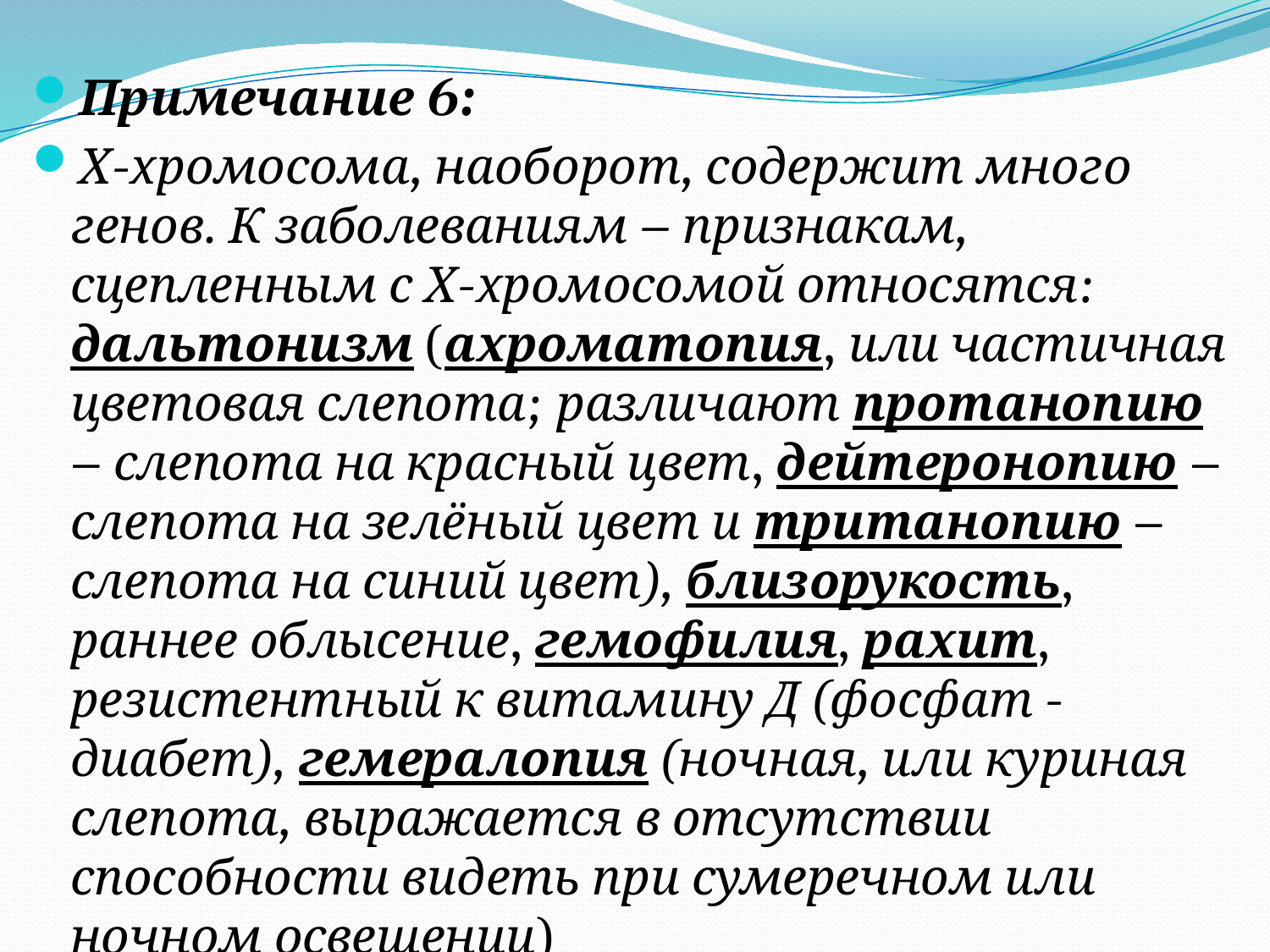

Примечание 6:
Х-хромосома, наоборот, содержит много генов. К заболеваниям – признакам, сцепленным с Х-хромосомой относятся: дальтонизм (ахроматопия, или частичная цветовая слепота; различают протанопию – слепота на красный цвет, дейтеронопию – слепота на зелёный цвет и тританопию – слепота на синий цвет), близорукость, раннее облысение, гемофилия, рахит, резистентный к витамину Д (фосфат - диабет), гемералопия (ночная, или куриная слепота, выражается в отсутствии способности видеть при сумеречном или ночном освещении)